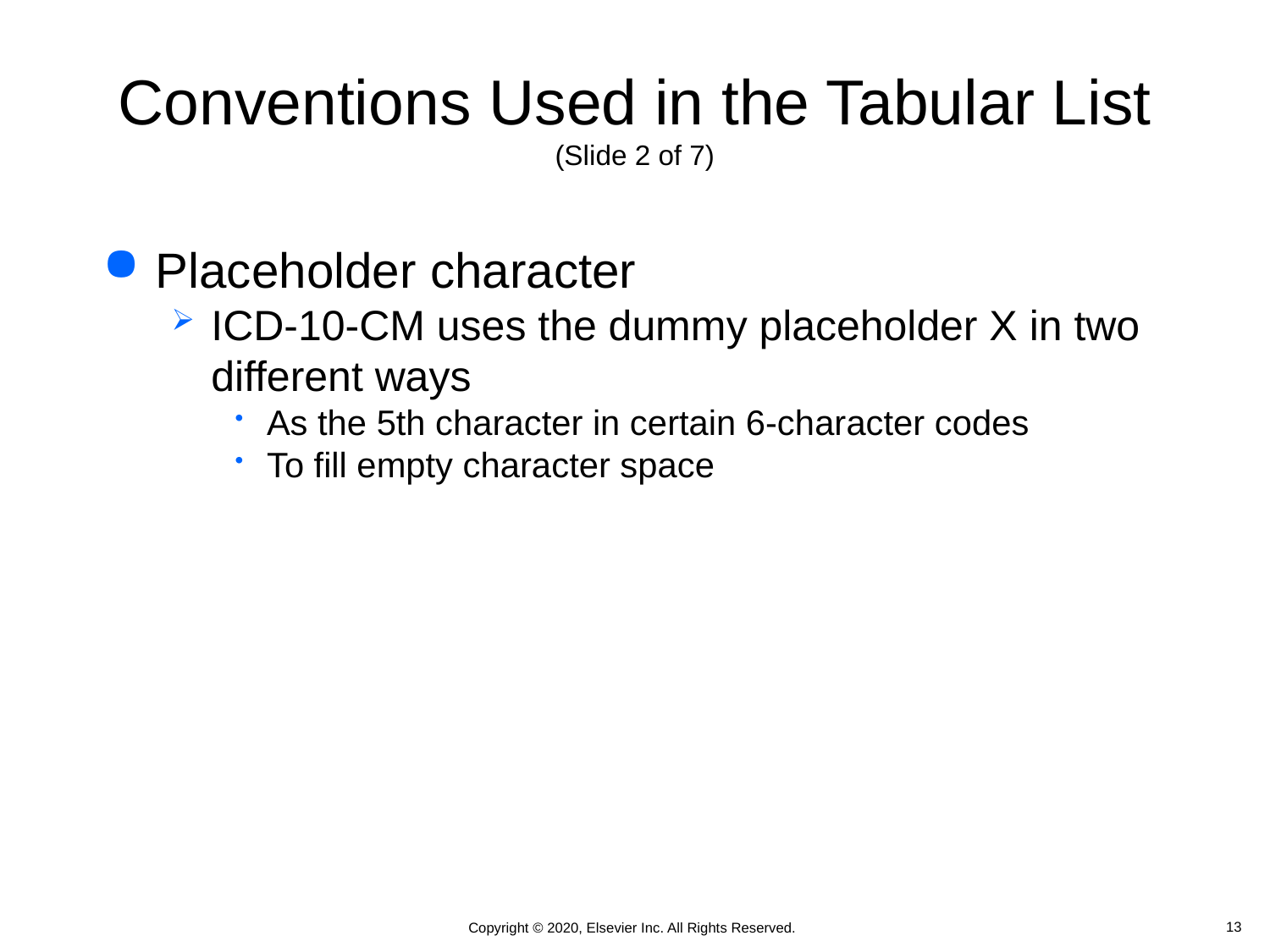

# Conventions Used in the Tabular List (Slide 2 of 7)
Placeholder character
ICD-10-CM uses the dummy placeholder X in two different ways
As the 5th character in certain 6-character codes
To fill empty character space

 13